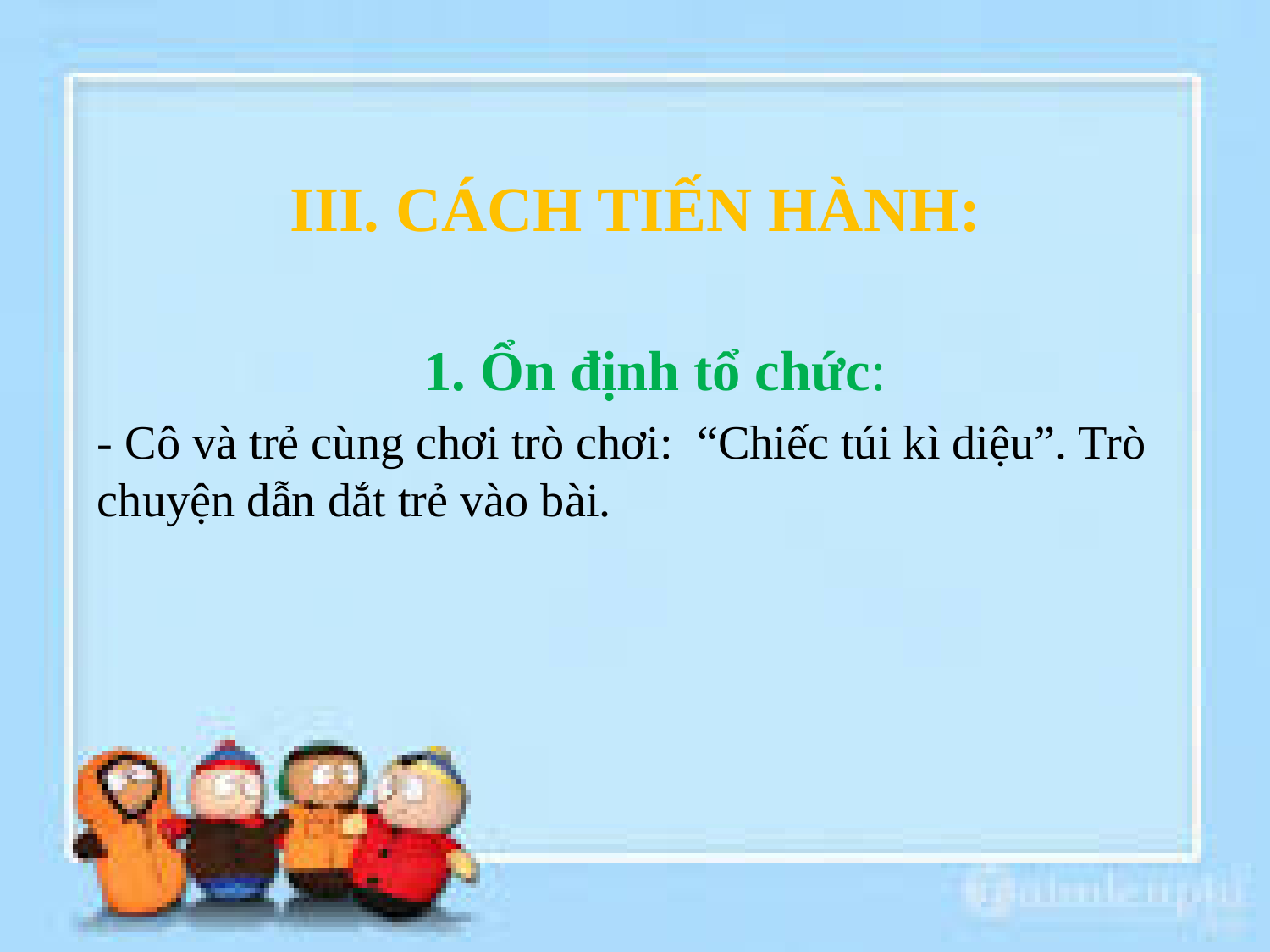

# III. CÁCH TIẾN HÀNH:
 1. Ổn định tổ chức:
- Cô và trẻ cùng chơi trò chơi:  “Chiếc túi kì diệu”. Trò chuyện dẫn dắt trẻ vào bài.